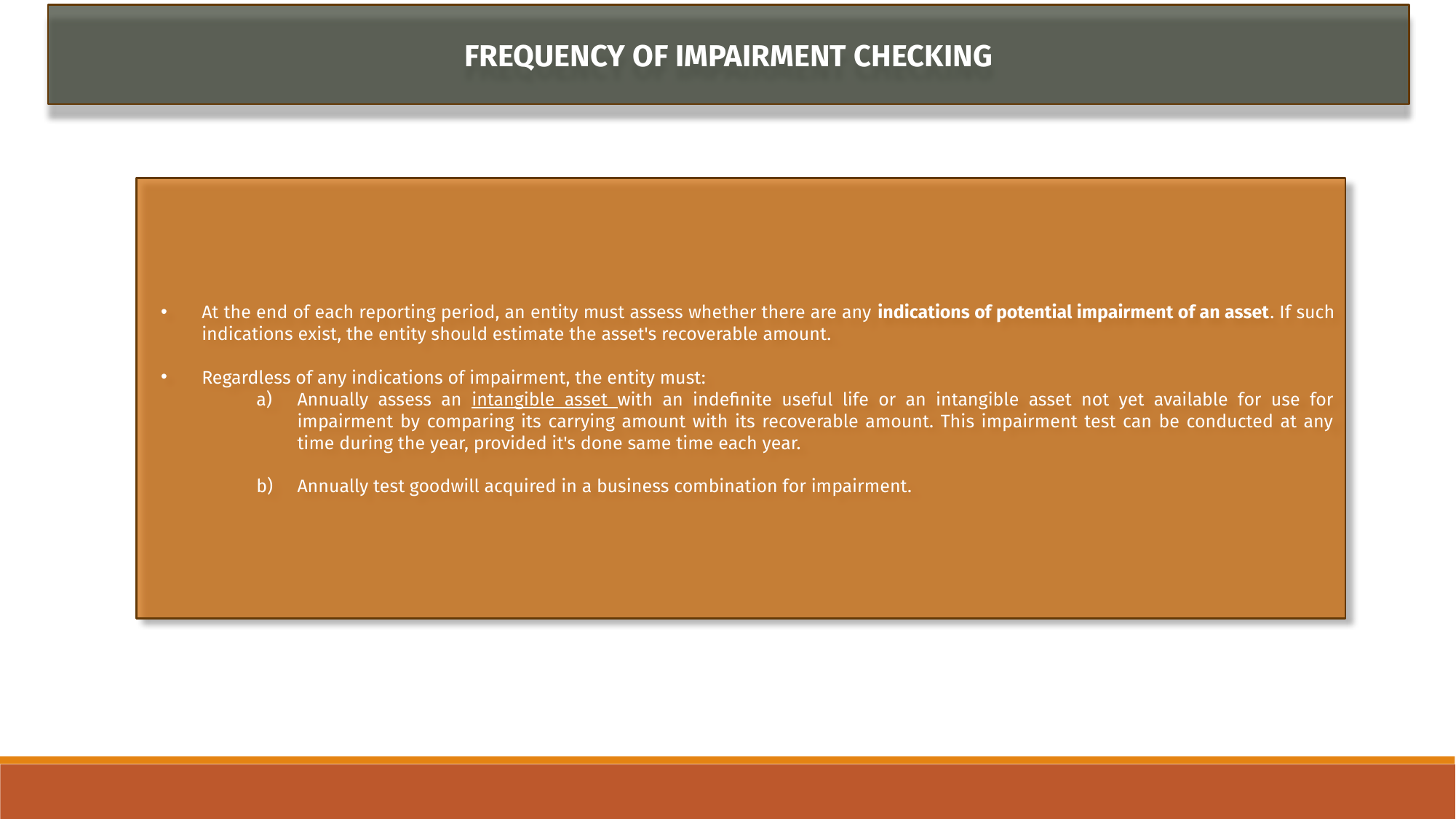

FREQUENCY OF IMPAIRMENT CHECKING
At the end of each reporting period, an entity must assess whether there are any indications of potential impairment of an asset. If such indications exist, the entity should estimate the asset's recoverable amount.

Regardless of any indications of impairment, the entity must:
Annually assess an intangible asset with an indefinite useful life or an intangible asset not yet available for use for impairment by comparing its carrying amount with its recoverable amount. This impairment test can be conducted at any time during the year, provided it's done same time each year.

Annually test goodwill acquired in a business combination for impairment.